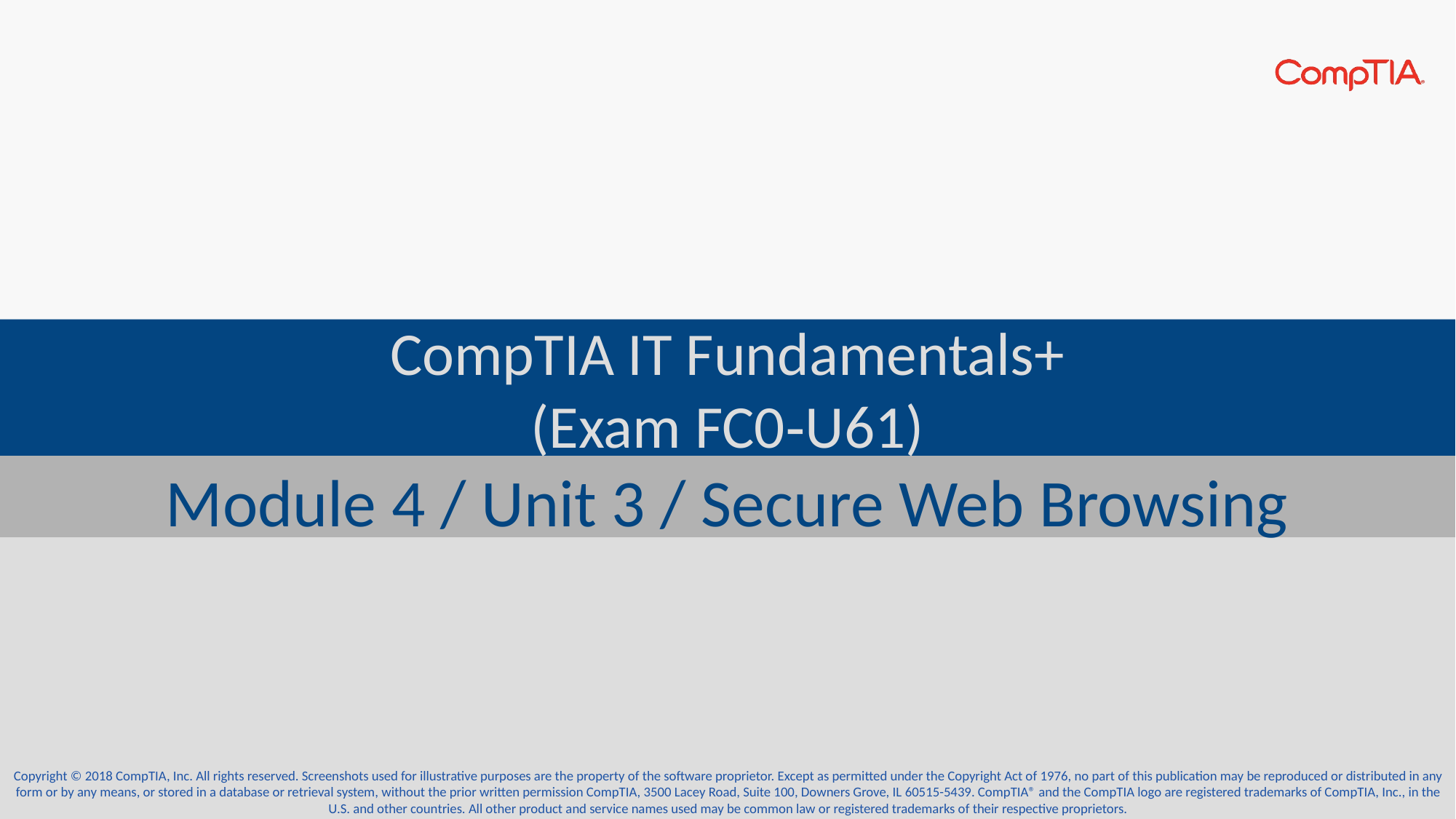

# CompTIA IT Fundamentals+ (Exam FC0‑U61)
Module 4 / Unit 3 / Secure Web Browsing